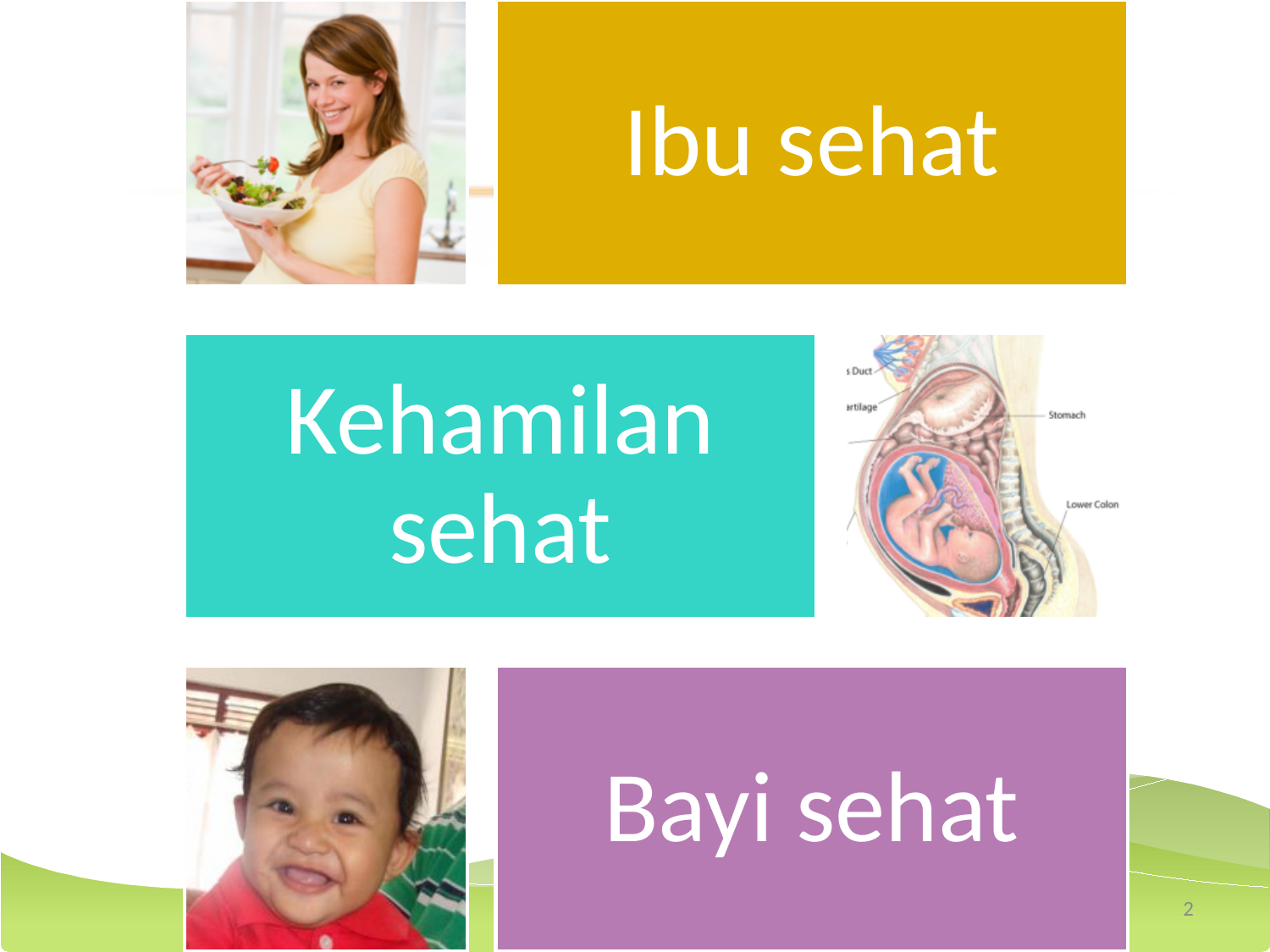

Ibu sehat
Kehamilan sehat
Bayi sehat
#
2